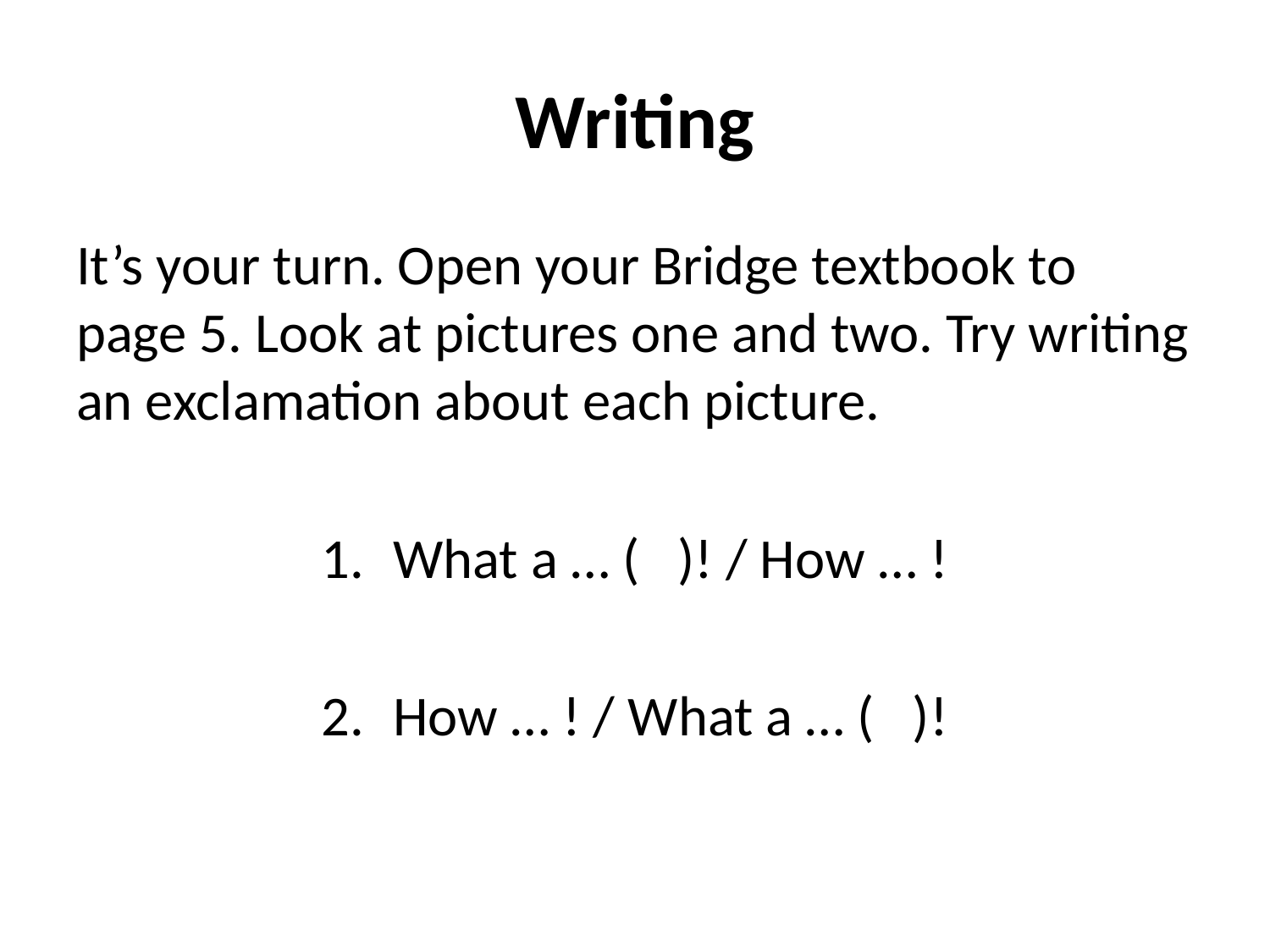

# Writing
It’s your turn. Open your Bridge textbook to page 5. Look at pictures one and two. Try writing an exclamation about each picture.

What a … (   )! / How … !

How … ! / What a … (   )!